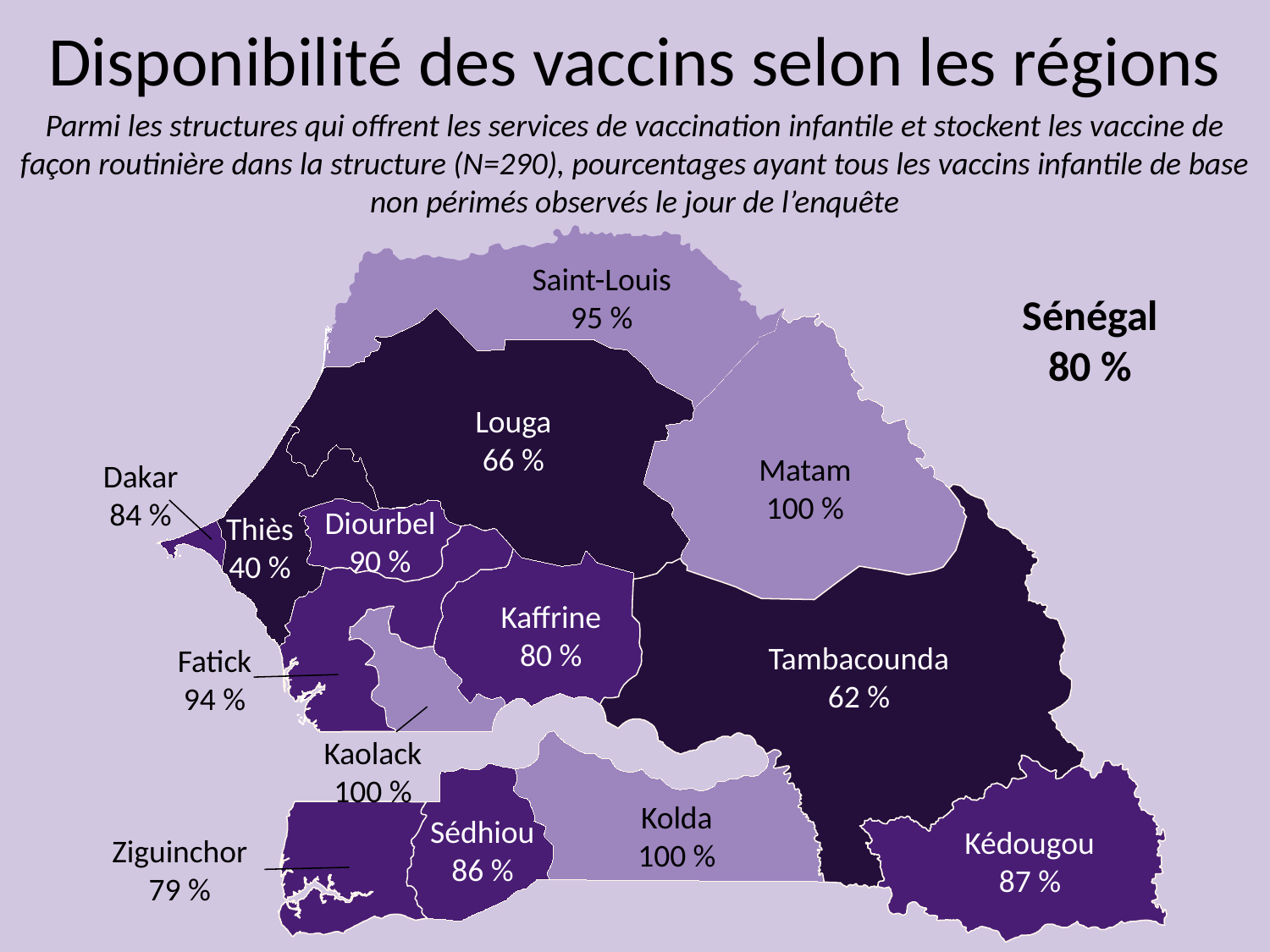

Disponibilité des vaccins selon les régions
Parmi les structures qui offrent les services de vaccination infantile et stockent les vaccine de façon routinière dans la structure (N=290), pourcentages ayant tous les vaccins infantile de base non périmés observés le jour de l’enquête

Saint-Louis
95 %
Sénégal
80 %
Louga
66 %
Matam
100 %
Dakar
84 %
Diourbel
90 %
Thiès
40 %
Kaffrine
80 %
Tambacounda
62 %
Fatick
94 %
Kaolack
100 %
Kolda
100 %
Sédhiou
86 %
Kédougou
87 %
Ziguinchor
79 %